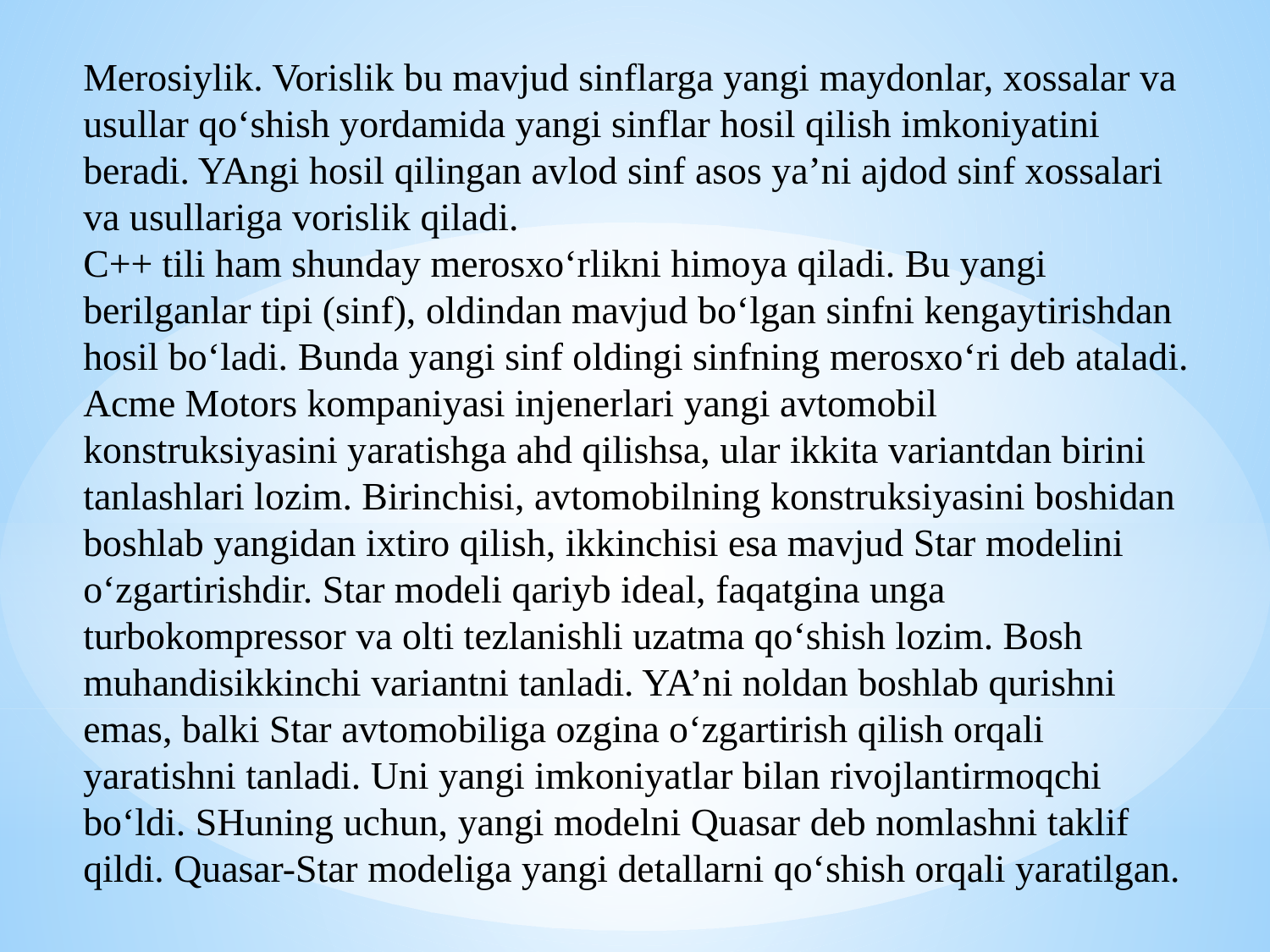

Merosiylik. Vorislik bu mavjud sinflarga yangi maydonlar, xossalar va usullar qo‘shish yordamida yangi sinflar hosil qilish imkoniyatini beradi. YAngi hosil qilingan avlod sinf asos ya’ni ajdod sinf xossalari va usullariga vorislik qiladi.
C++ tili ham shunday merosxo‘rlikni himoya qiladi. Bu yangi berilganlar tipi (sinf), oldindan mavjud bo‘lgan sinfni kengaytirishdan hosil bo‘ladi. Bunda yangi sinf oldingi sinfning merosxo‘ri deb ataladi.
Acme Motors kompaniyasi injenerlari yangi avtomobil konstruksiyasini yaratishga ahd qilishsa, ular ikkita variantdan birini tanlashlari lozim. Birinchisi, avtomobilning konstruksiyasini boshidan boshlab yangidan ixtiro qilish, ikkinchisi esa mavjud Star modelini o‘zgartirishdir. Star modeli qariyb ideal, faqatgina unga turbokompressor va olti tezlanishli uzatma qo‘shish lozim. Bosh muhandisikkinchi variantni tanladi. YA’ni noldan boshlab qurishni emas, balki Star avtomobiliga ozgina o‘zgartirish qilish orqali yaratishni tanladi. Uni yangi imkoniyatlar bilan rivojlantirmoqchi bo‘ldi. SHuning uchun, yangi modelni Quasar deb nomlashni taklif qildi. Quasar-Star modeliga yangi detallarni qo‘shish orqali yaratilgan.